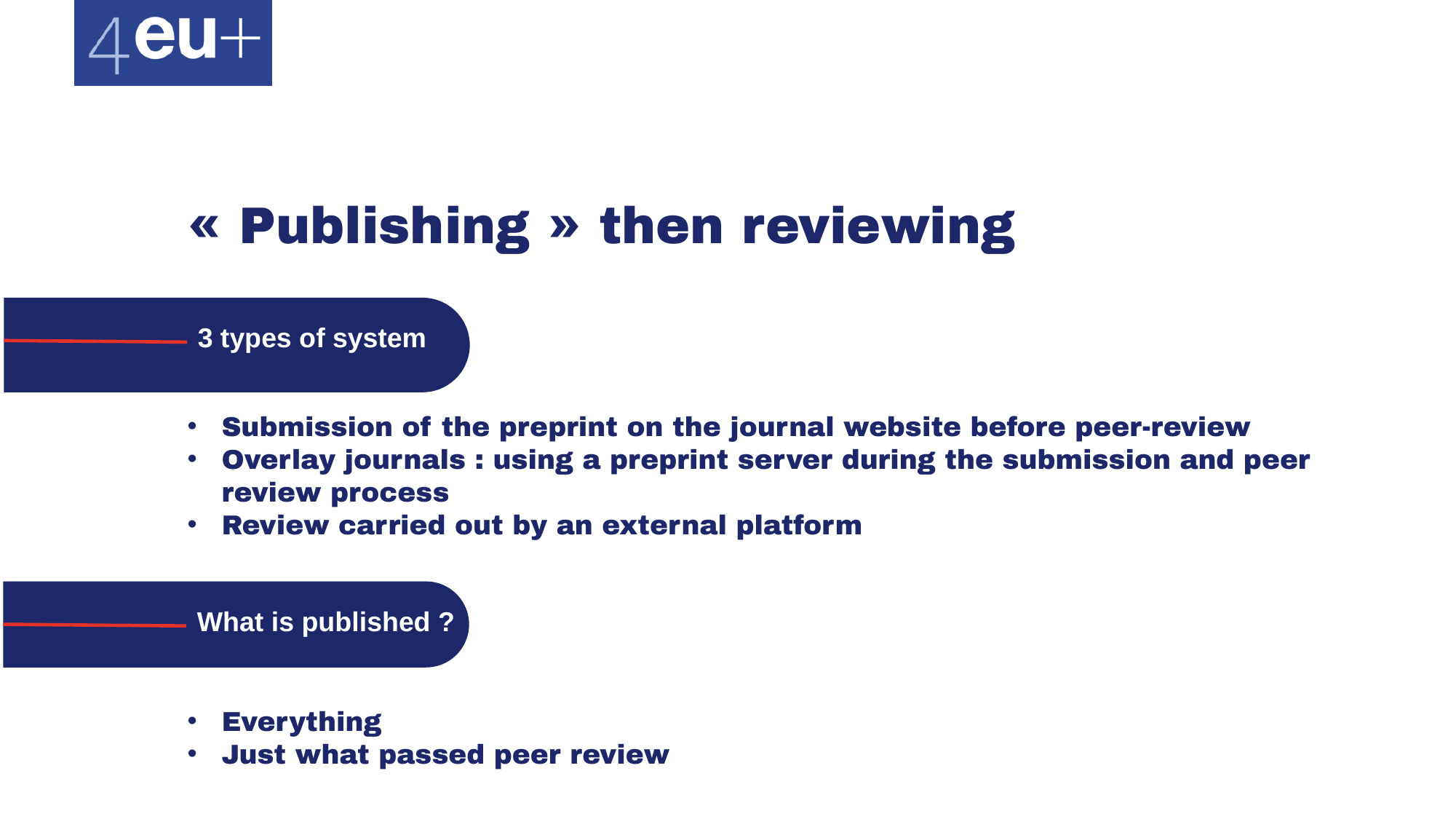

# « Publishing » then reviewing
3 types of system

Submission of the preprint on the journal website before peer-review
Overlay journals : using a preprint server during the submission and peer review process
Review carried out by an external platform

Everything
Just what passed peer review

What is published ?